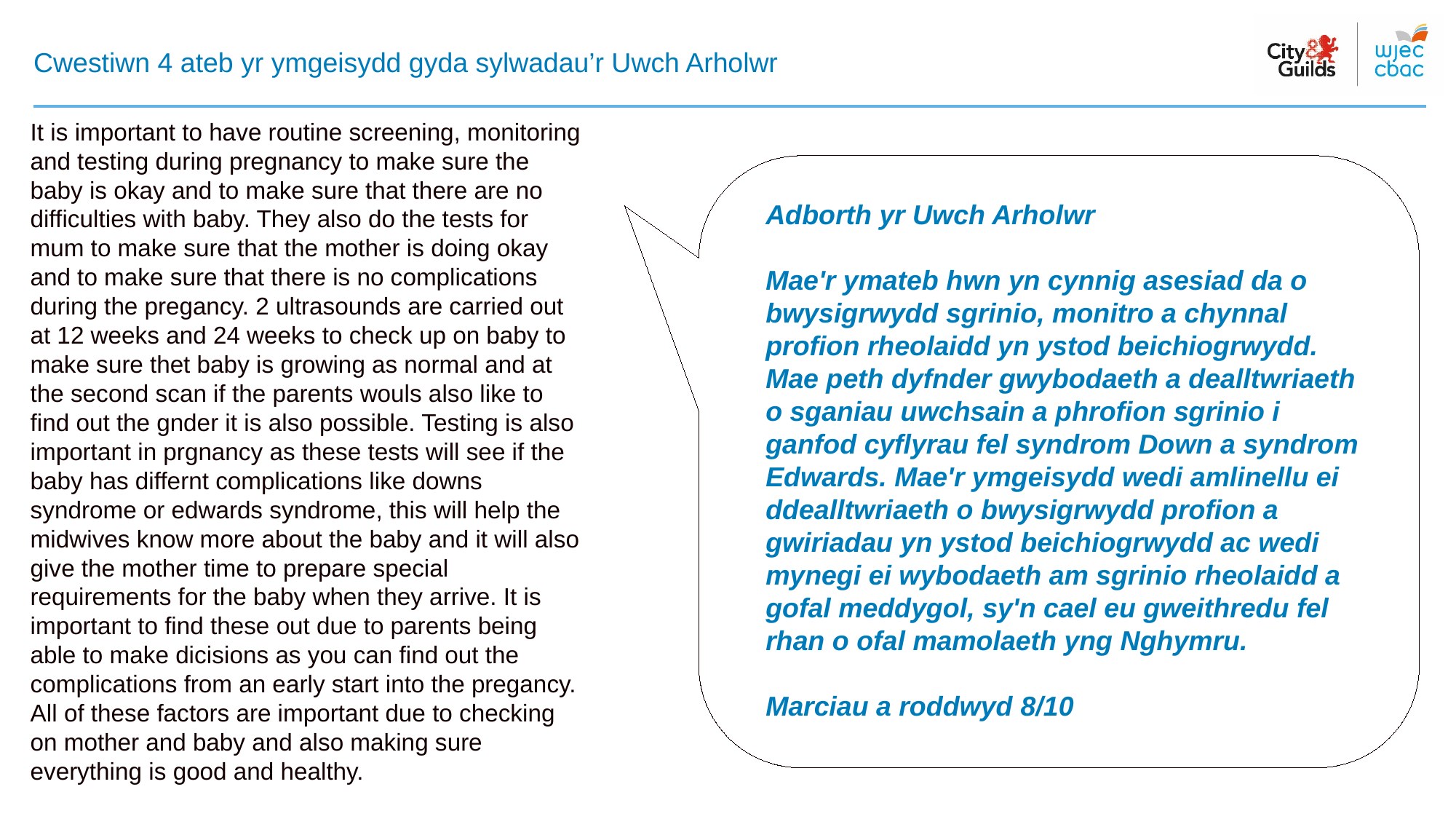

# Cwestiwn 4 ateb yr ymgeisydd gyda sylwadau’r Uwch Arholwr
It is important to have routine screening, monitoring and testing during pregnancy to make sure the baby is okay and to make sure that there are no difficulties with baby. They also do the tests for mum to make sure that the mother is doing okay and to make sure that there is no complications during the pregancy. 2 ultrasounds are carried out at 12 weeks and 24 weeks to check up on baby to make sure thet baby is growing as normal and at the second scan if the parents wouls also like to find out the gnder it is also possible. Testing is also important in prgnancy as these tests will see if the baby has differnt complications like downs syndrome or edwards syndrome, this will help the midwives know more about the baby and it will also give the mother time to prepare special requirements for the baby when they arrive. It is important to find these out due to parents being able to make dicisions as you can find out the complications from an early start into the pregancy. All of these factors are important due to checking on mother and baby and also making sure everything is good and healthy.

Adborth yr Uwch Arholwr​
​
​Mae'r ymateb hwn yn cynnig asesiad da o bwysigrwydd sgrinio, monitro a chynnal profion rheolaidd yn ystod beichiogrwydd. Mae peth dyfnder gwybodaeth a dealltwriaeth o sganiau uwchsain a phrofion sgrinio i ganfod cyflyrau fel syndrom Down a syndrom Edwards. Mae'r ymgeisydd wedi amlinellu ei ddealltwriaeth o bwysigrwydd profion a gwiriadau yn ystod beichiogrwydd ac wedi mynegi ei wybodaeth am sgrinio rheolaidd a gofal meddygol, sy'n cael eu gweithredu fel rhan o ofal mamolaeth yng Nghymru.

Marciau a roddwyd 8/10